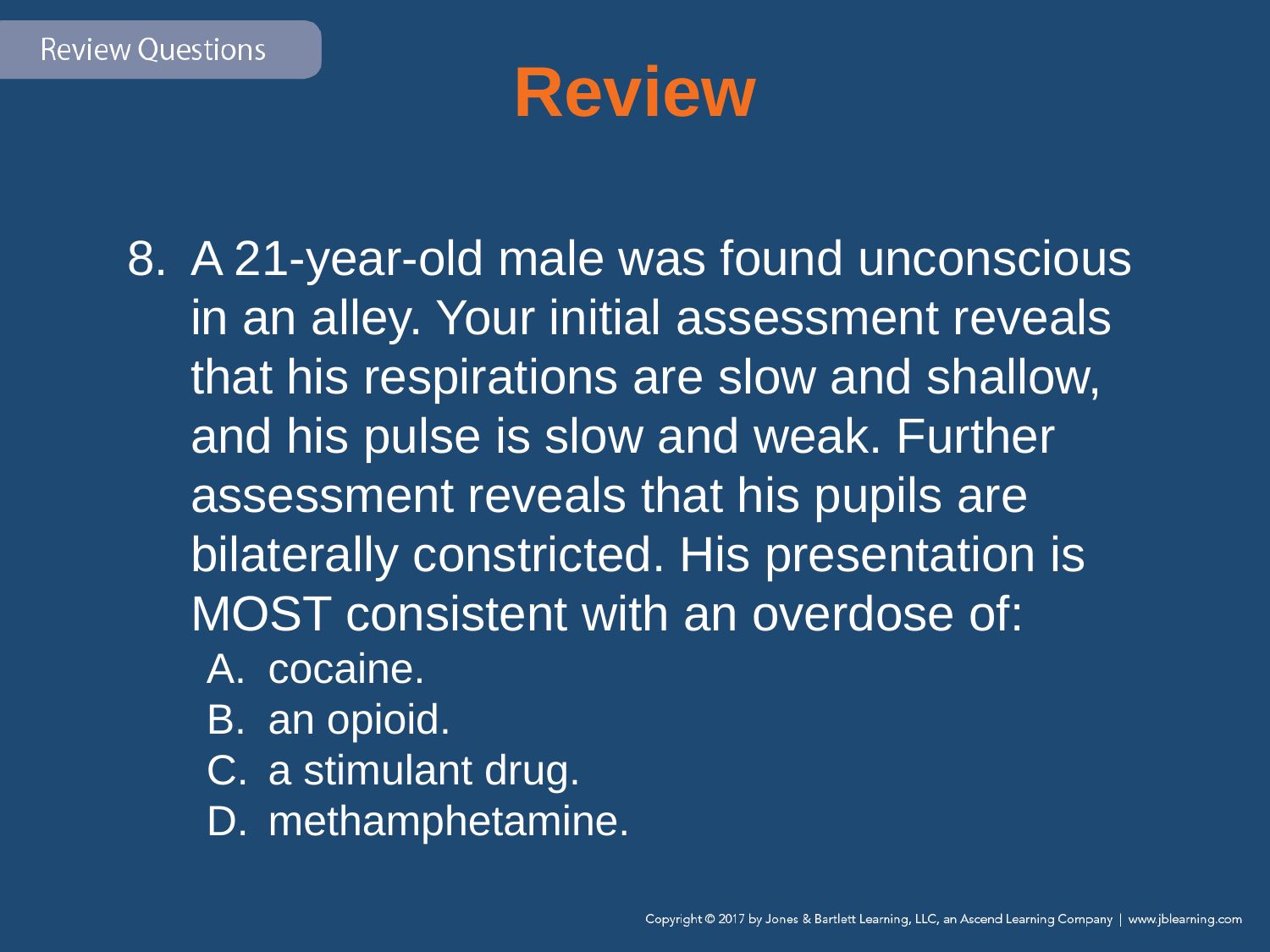

# Review
A 21-year-old male was found unconscious in an alley. Your initial assessment reveals that his respirations are slow and shallow, and his pulse is slow and weak. Further assessment reveals that his pupils are bilaterally constricted. His presentation is MOST consistent with an overdose of:
cocaine.
an opioid.
a stimulant drug.
methamphetamine.